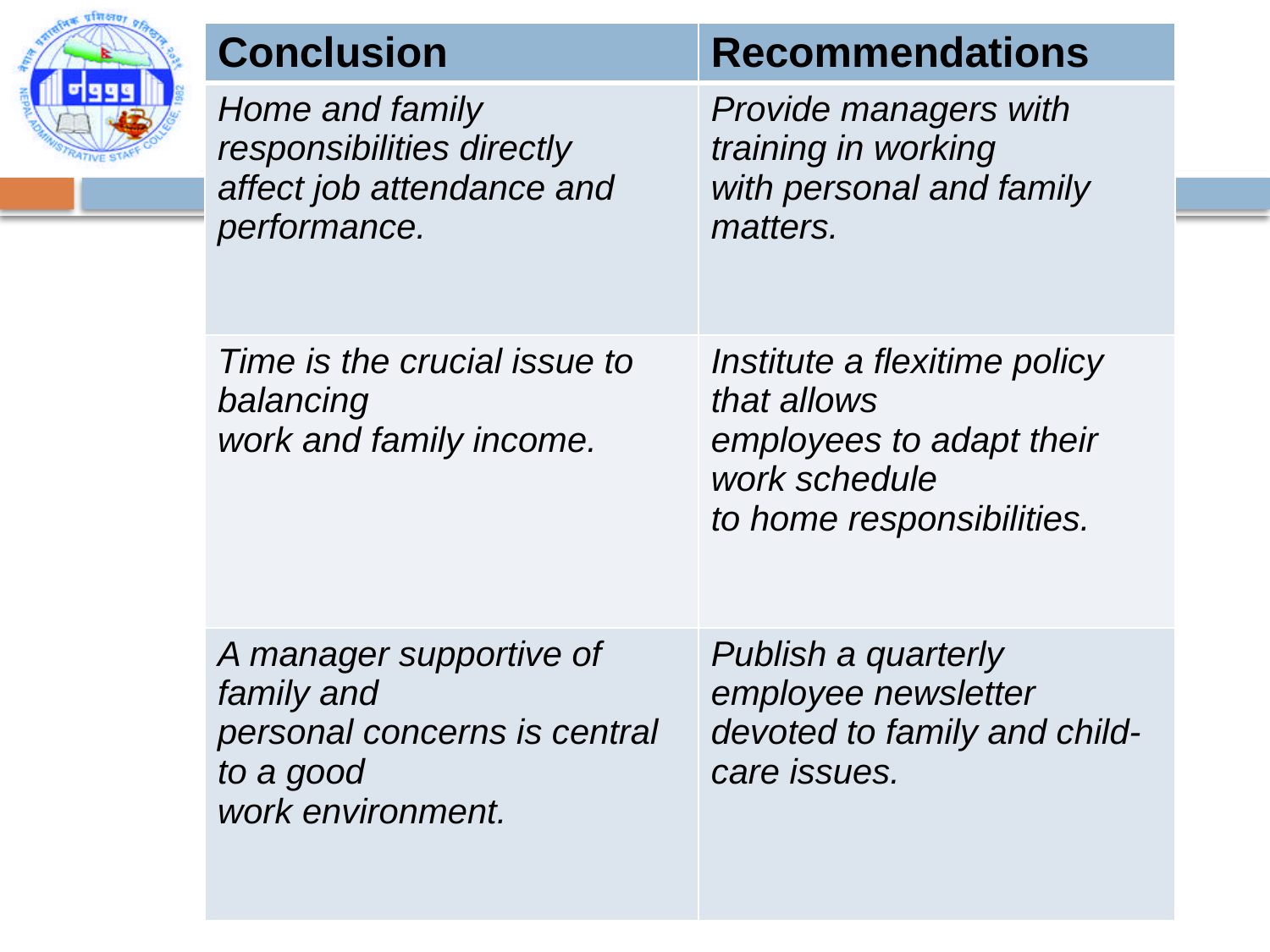

| Conclusion | Recommendations |
| --- | --- |
| Home and family responsibilities directly affect job attendance and performance. | Provide managers with training in working with personal and family matters. |
| Time is the crucial issue to balancing work and family income. | Institute a flexitime policy that allows employees to adapt their work schedule to home responsibilities. |
| A manager supportive of family and personal concerns is central to a good work environment. | Publish a quarterly employee newsletter devoted to family and child-care issues. |
#
©NASC 2016